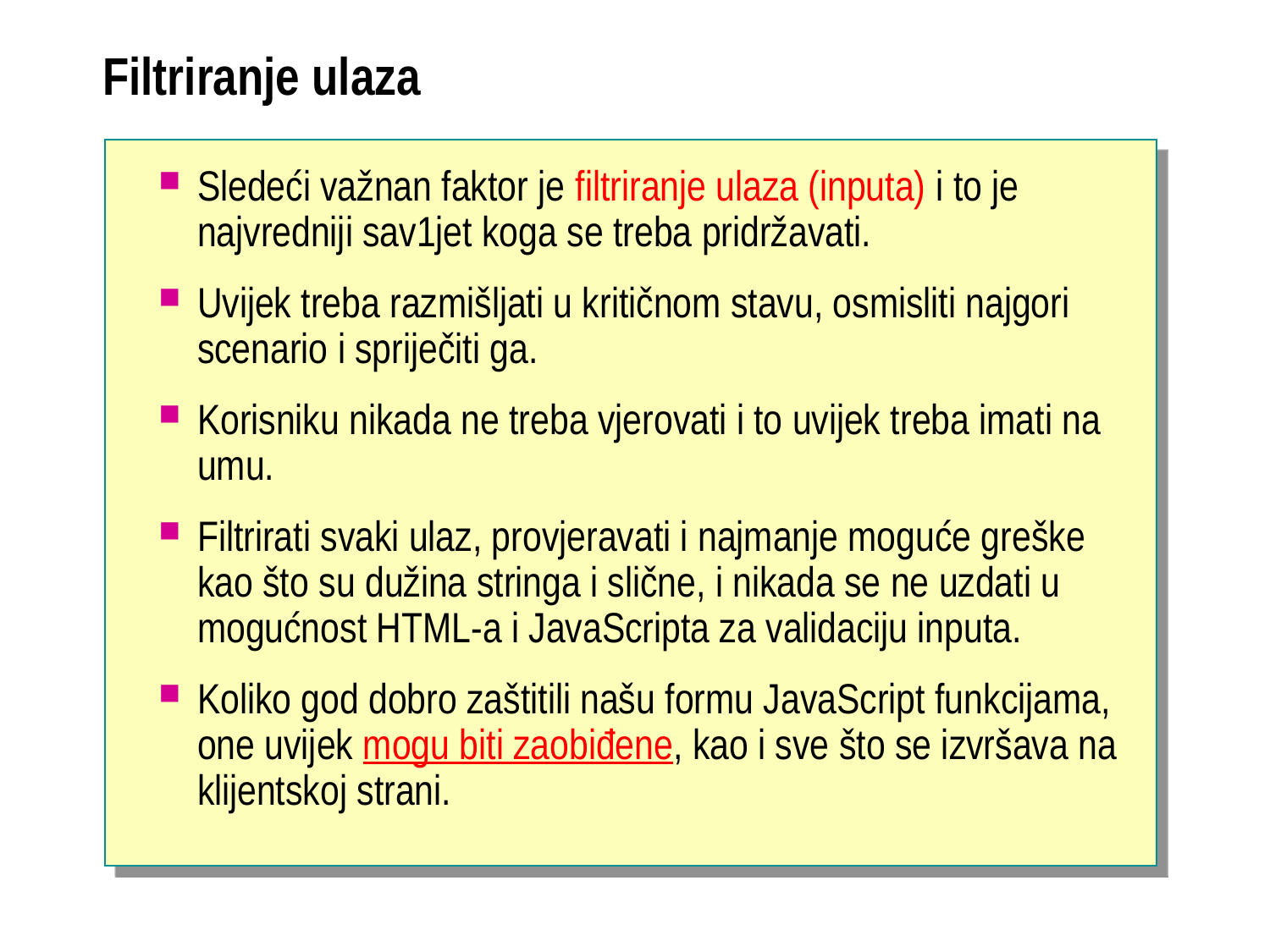

# Filtriranje ulaza
Sledeći važnan faktor je filtriranje ulaza (inputa) i to je najvredniji sav1jet koga se treba pridržavati.
Uvijek treba razmišljati u kritičnom stavu, osmisliti najgori scenario i spriječiti ga.
Korisniku nikada ne treba vjerovati i to uvijek treba imati na umu.
Filtrirati svaki ulaz, provjeravati i najmanje moguće greške kao što su dužina stringa i slične, i nikada se ne uzdati u mogućnost HTML-a i JavaScripta za validaciju inputa.
Koliko god dobro zaštitili našu formu JavaScript funkcijama, one uvijek mogu biti zaobiđene, kao i sve što se izvršava na klijentskoj strani.